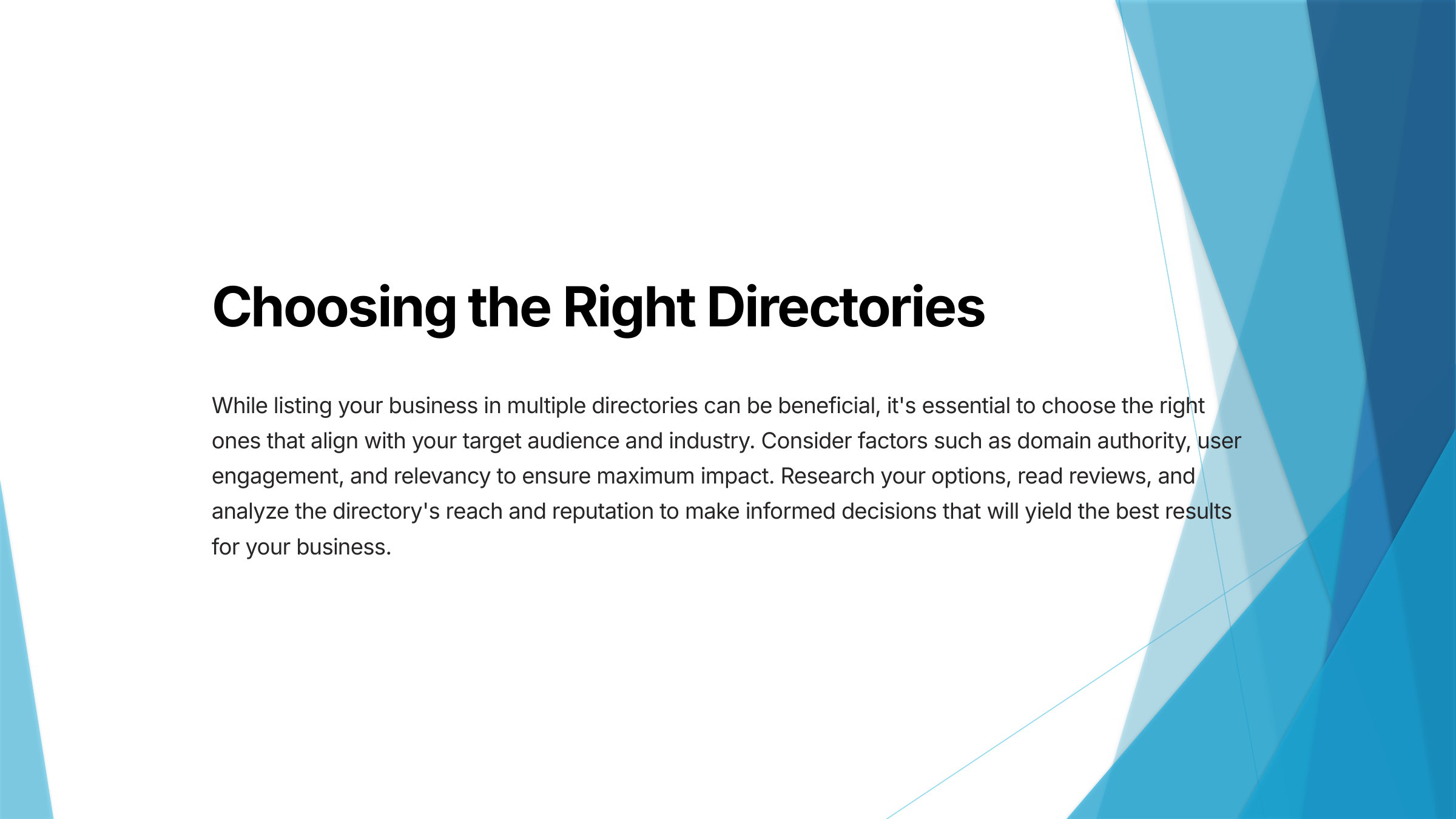

Choosing the Right Directories
While listing your business in multiple directories can be beneficial, it's essential to choose the right ones that align with your target audience and industry. Consider factors such as domain authority, user engagement, and relevancy to ensure maximum impact. Research your options, read reviews, and analyze the directory's reach and reputation to make informed decisions that will yield the best results for your business.